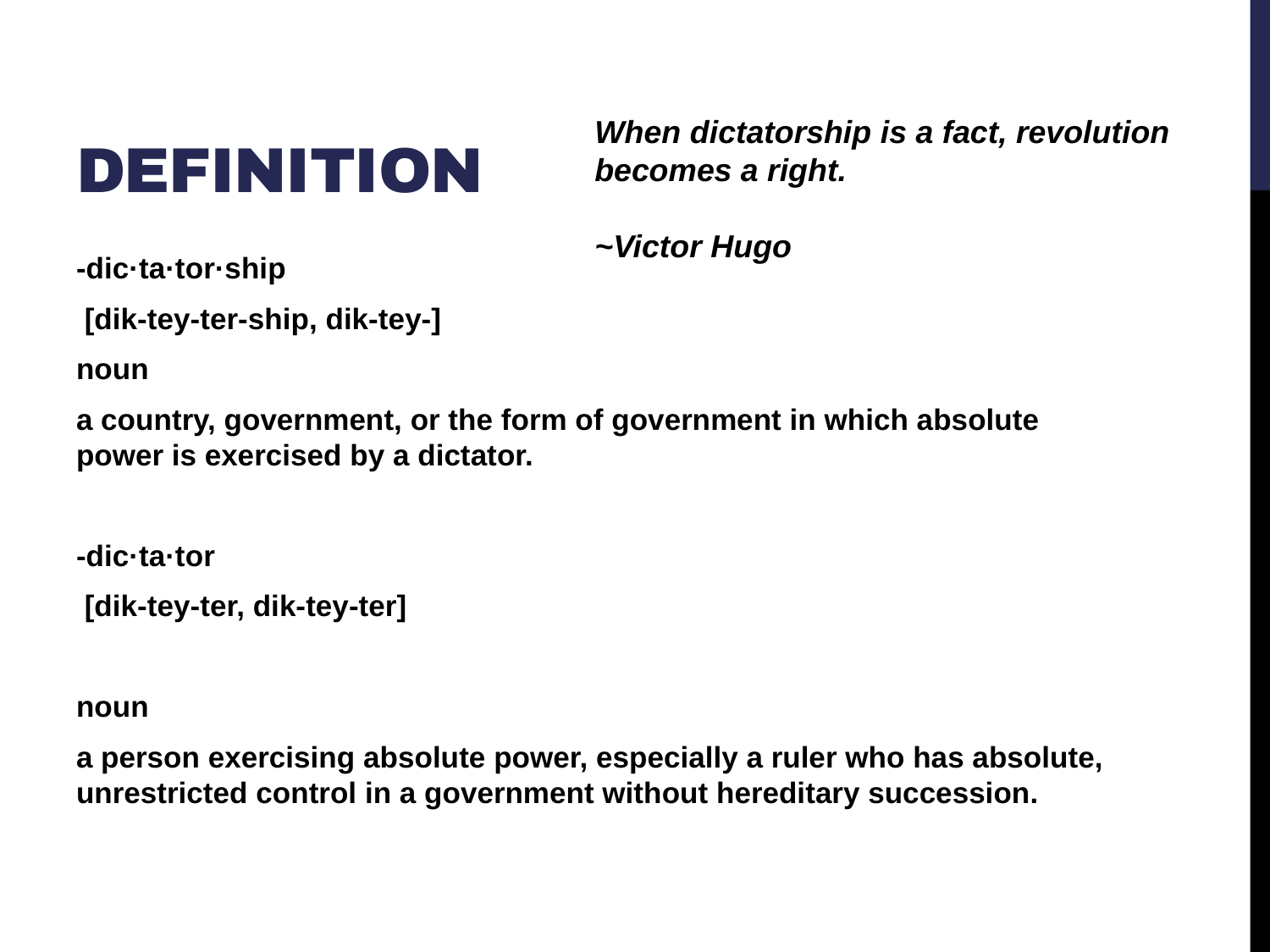

# Definition
When dictatorship is a fact, revolution becomes a right.

~Victor Hugo

-dic·ta·tor·ship
 [dik-tey-ter-ship, dik-tey-]
noun
a country, government, or the form of government in which absolute power is exercised by a dictator.

-dic·ta·tor
 [dik-tey-ter, dik-tey-ter]

noun
a person exercising absolute power, especially a ruler who has absolute, unrestricted control in a government without hereditary succession.